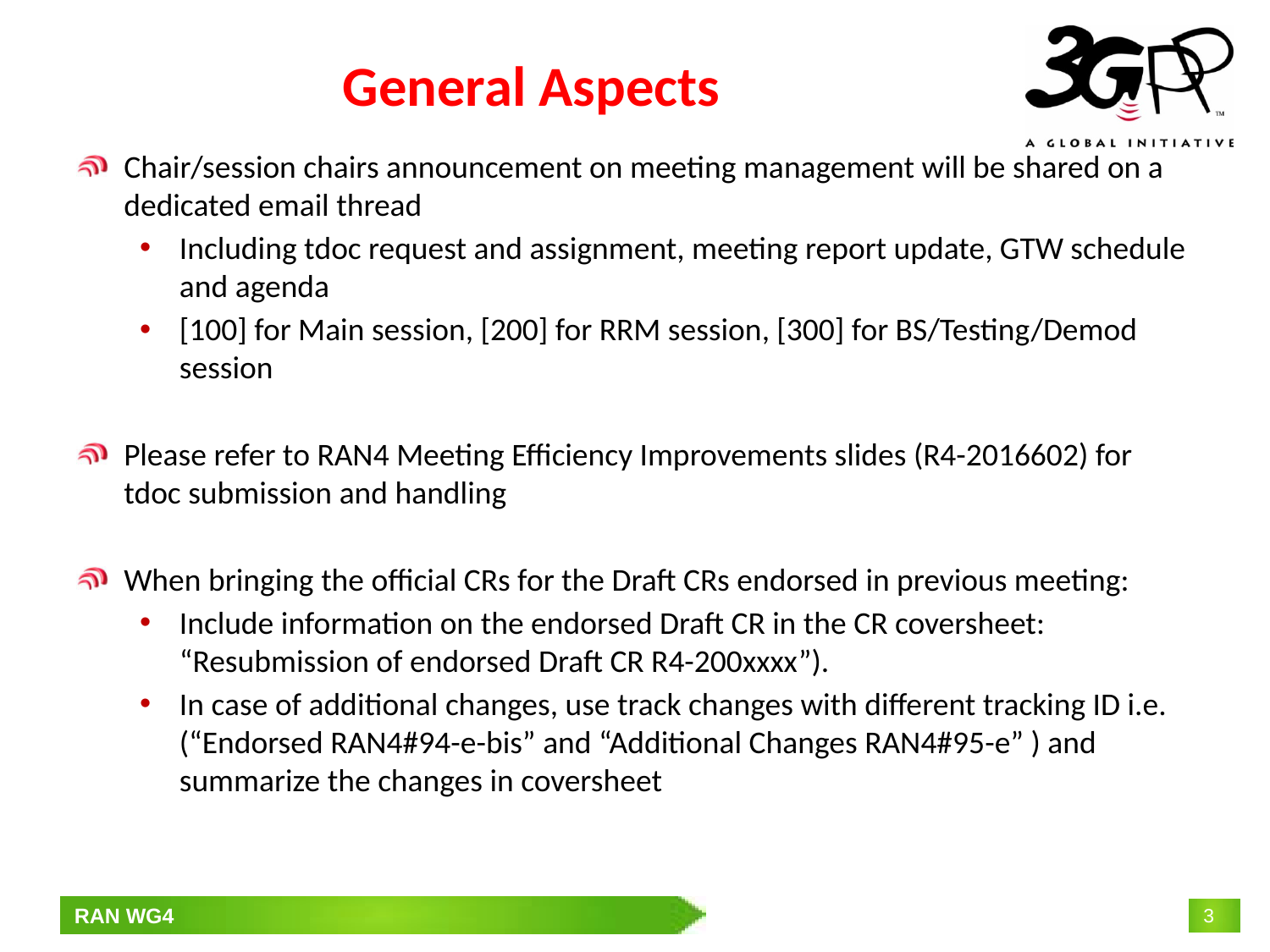

# General Aspects
Chair/session chairs announcement on meeting management will be shared on a dedicated email thread
Including tdoc request and assignment, meeting report update, GTW schedule and agenda
[100] for Main session, [200] for RRM session, [300] for BS/Testing/Demod session

Please refer to RAN4 Meeting Efficiency Improvements slides (R4-2016602) for tdoc submission and handling

When bringing the official CRs for the Draft CRs endorsed in previous meeting:
Include information on the endorsed Draft CR in the CR coversheet: “Resubmission of endorsed Draft CR R4-200xxxx”).
In case of additional changes, use track changes with different tracking ID i.e. (“Endorsed RAN4#94-e-bis” and “Additional Changes RAN4#95-e” ) and summarize the changes in coversheet